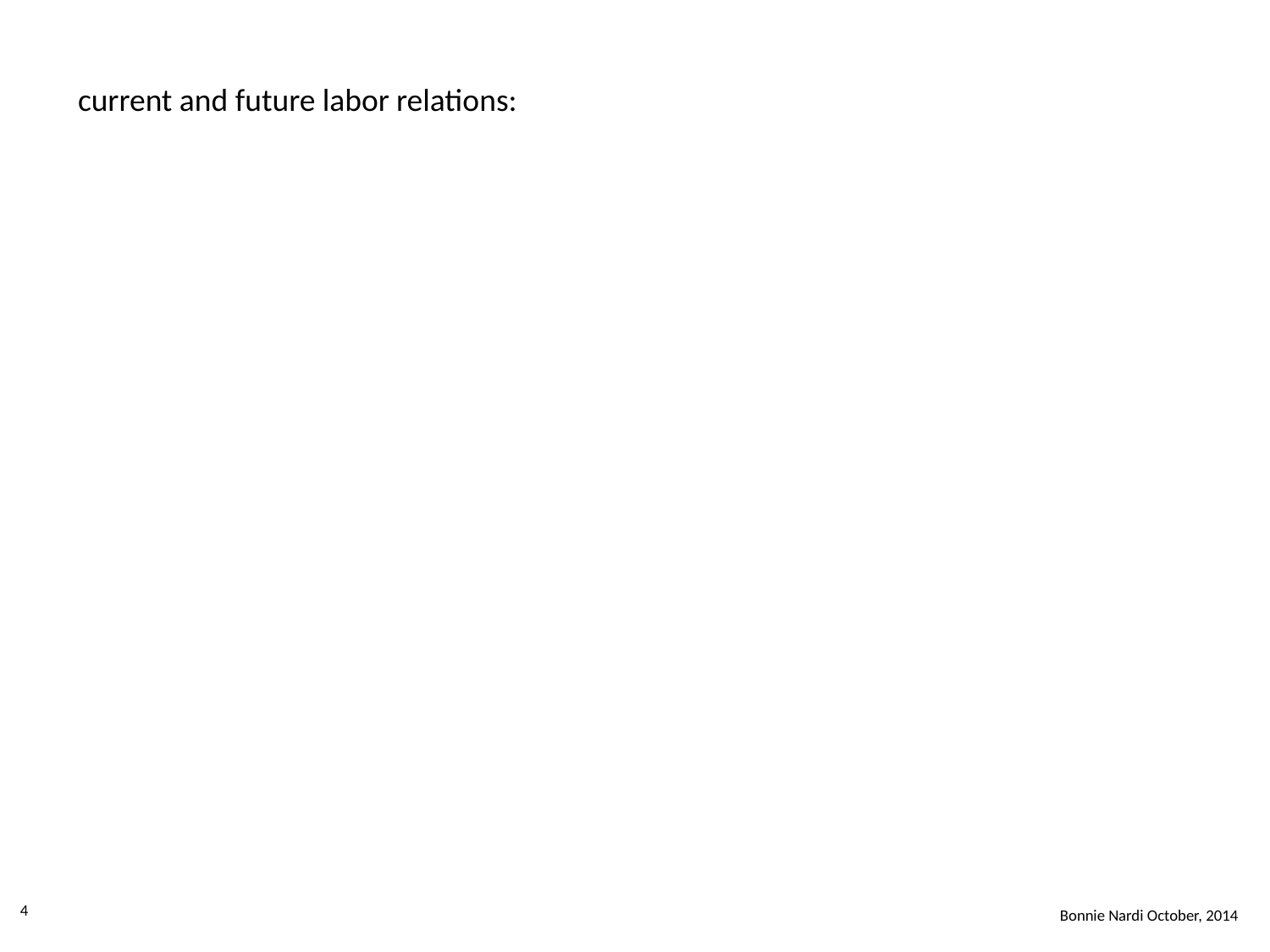

# current and future labor relations:

4
Bonnie Nardi October, 2014